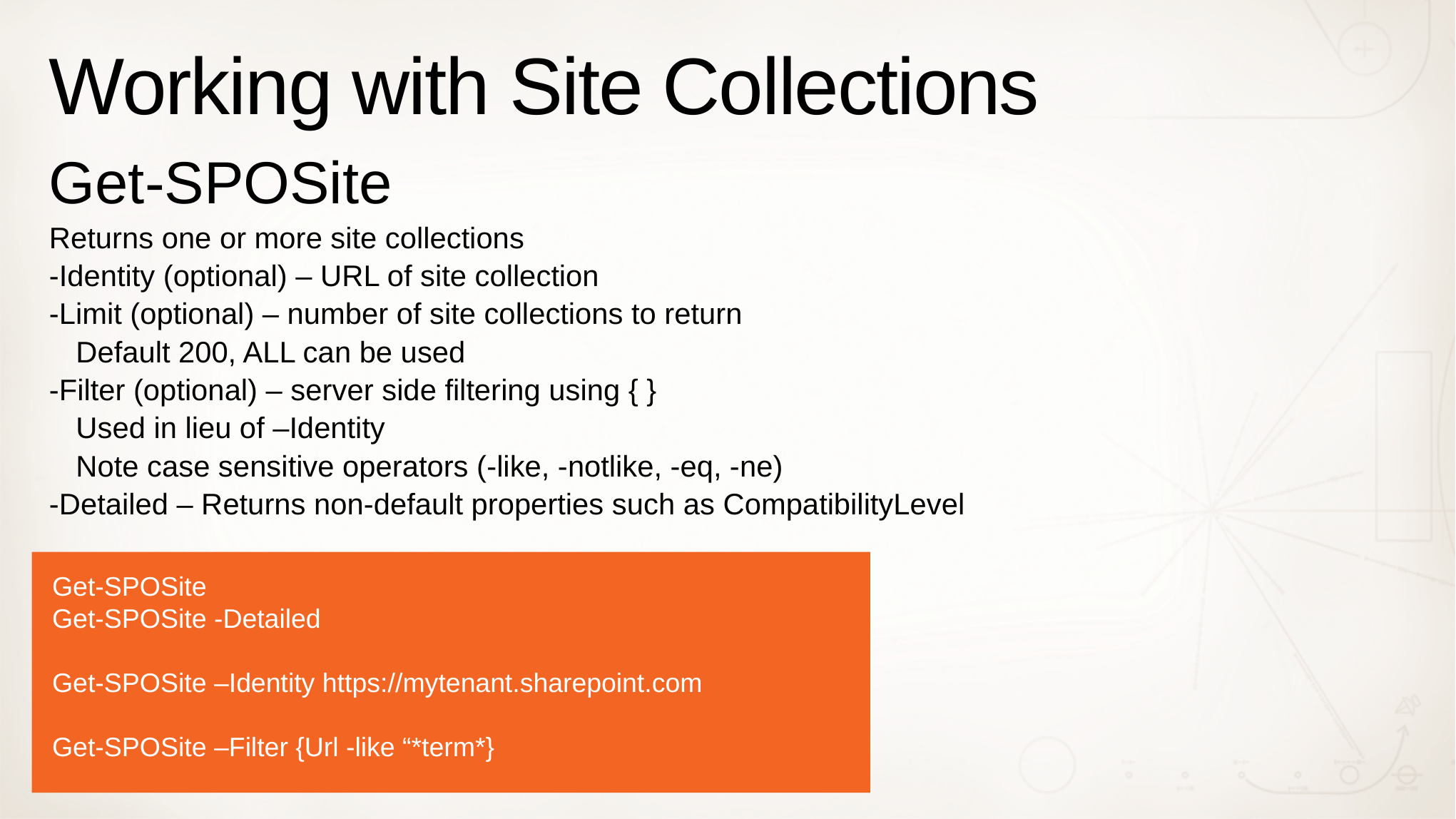

# Working with Site Collections
Get-SPOSite
Returns one or more site collections
-Identity (optional) – URL of site collection
-Limit (optional) – number of site collections to return
Default 200, ALL can be used
-Filter (optional) – server side filtering using { }
Used in lieu of –Identity
Note case sensitive operators (-like, -notlike, -eq, -ne)
-Detailed – Returns non-default properties such as CompatibilityLevel

Get-SPOSite
Get-SPOSite -Detailed

Get-SPOSite –Identity https://mytenant.sharepoint.com

Get-SPOSite –Filter {Url -like “*term*}